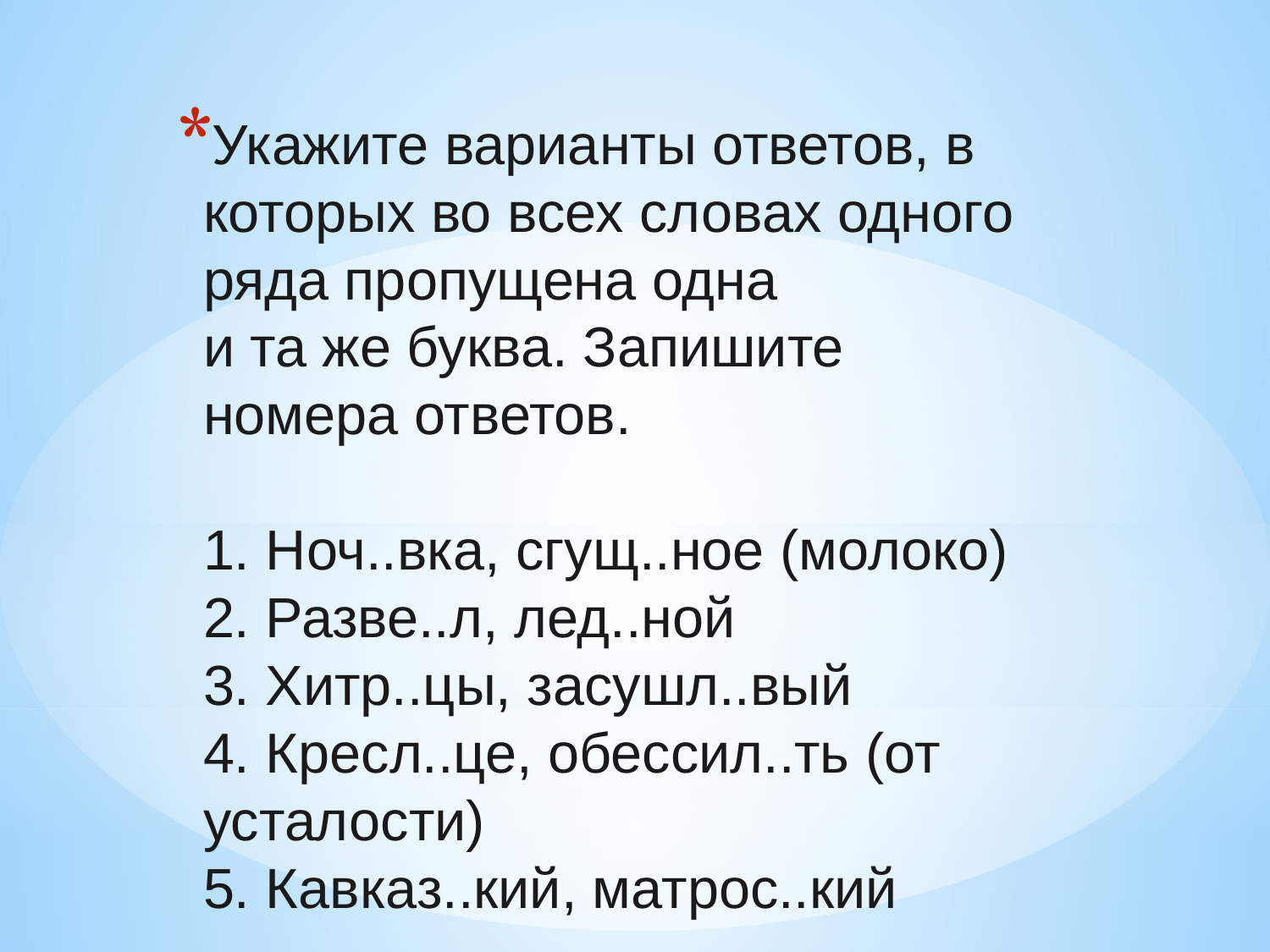

Укажите варианты ответов, в которых во всех словах одного ряда пропущена одна 
и та же буква. Запишите номера ответов. 
1. Ноч..вка, сгущ..ное (молоко) 
2. Разве..л, лед..ной 
3. Хитр..цы, засушл..вый 
4. Кресл..це, обессил..ть (от усталости) 
5. Кавказ..кий, матрос..кий
#